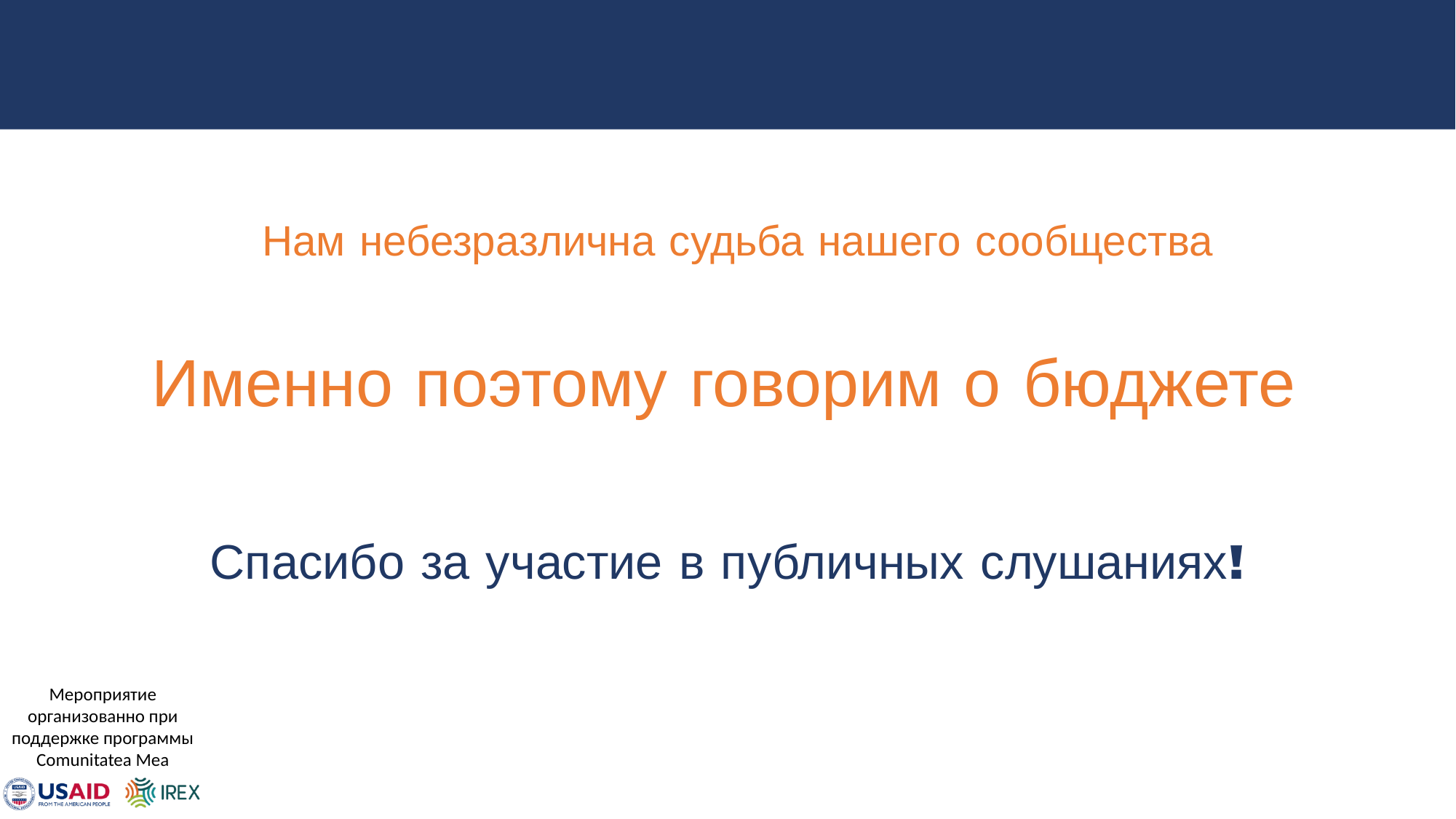

Нам небезразлична судьба нашего сообщества
Именно поэтому говорим о бюджете
# Спасибо за участие в публичных слушаниях!
Мероприятие организованно при поддержке программы Comunitatea Mea